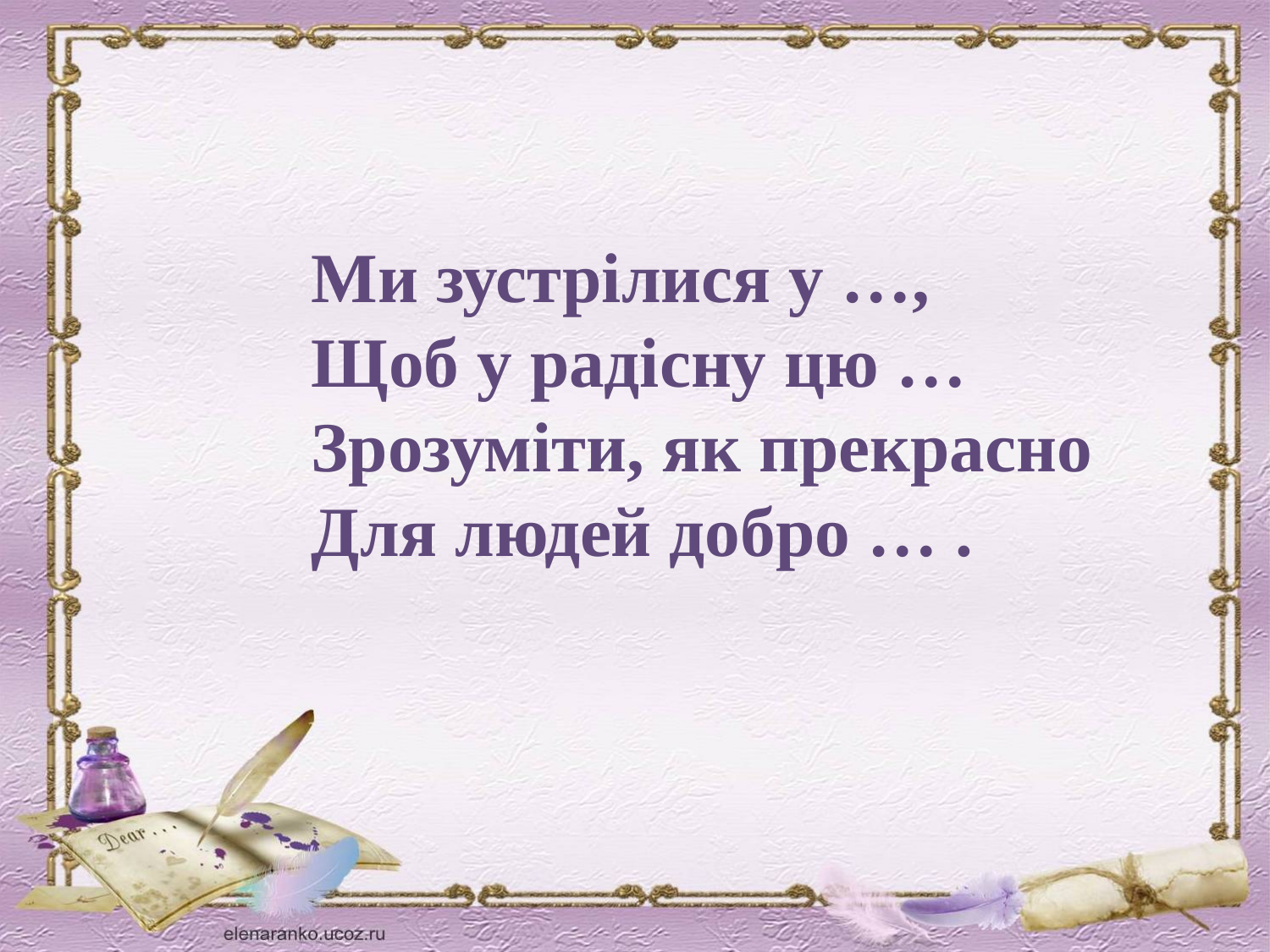

Ми зустрілися у …,
Щоб у радісну цю …
Зрозуміти, як прекрасно
Для людей добро … .